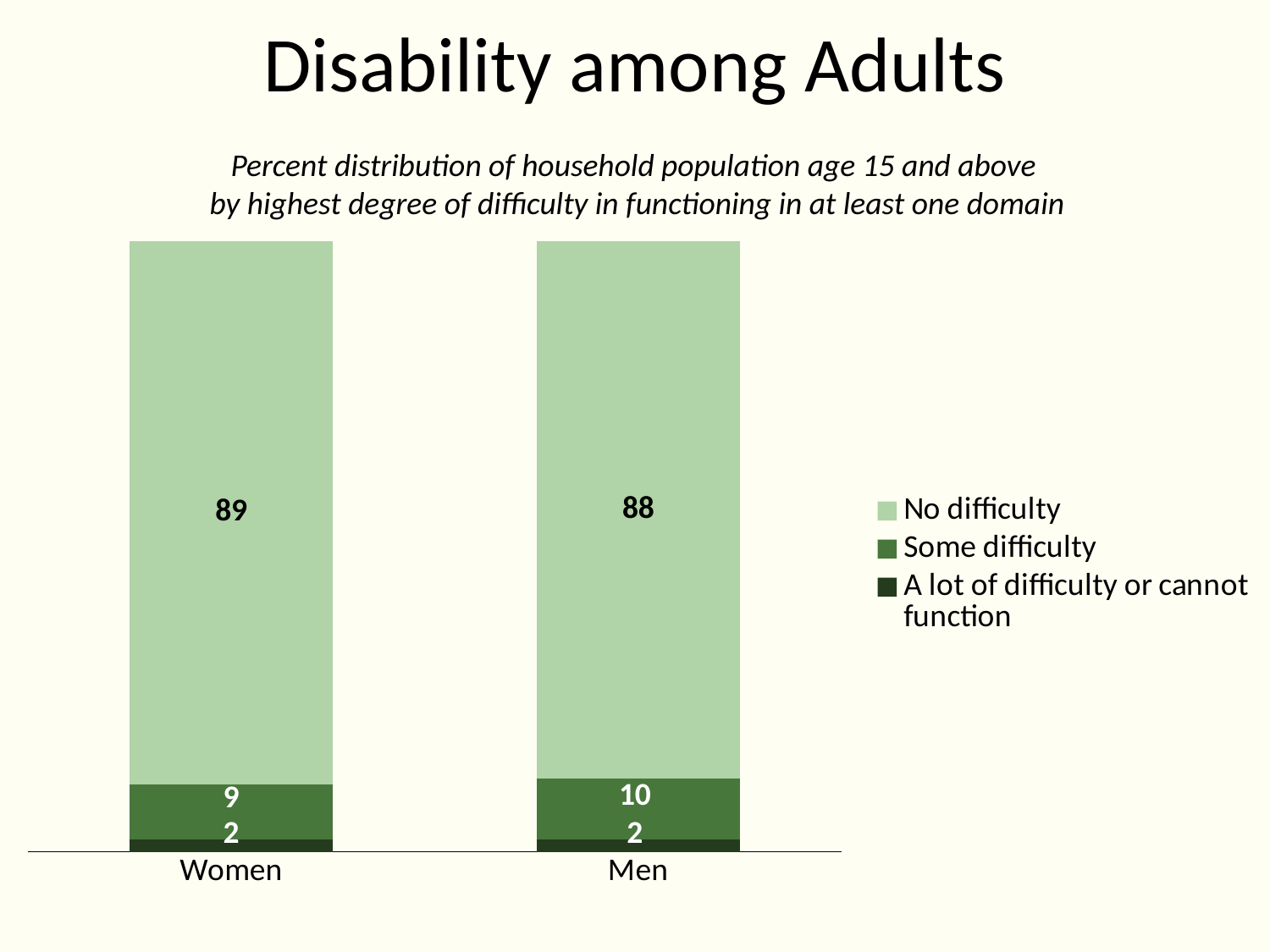

# Disability among Adults
Percent distribution of household population age 15 and above
by highest degree of difficulty in functioning in at least one domain

### Chart

| Category | A lot of difficulty or cannot function | Some difficulty | No difficulty |
|---|---|---|---|
| Women | 2.0 | 9.0 | 89.0 |
| Men | 2.0 | 10.0 | 88.0 |